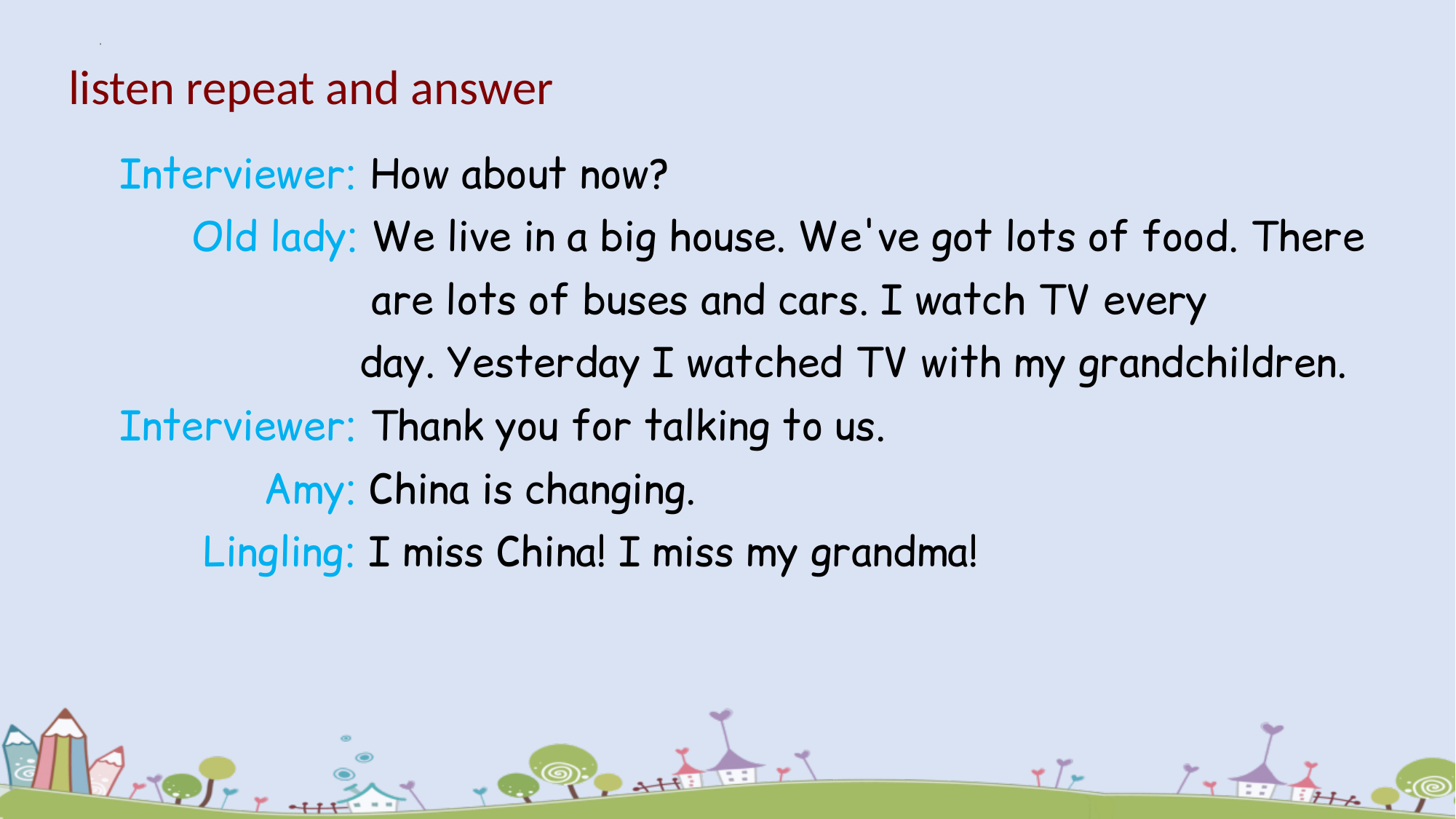

listen repeat and answer
Interviewer: How about now?
      Old lady: We live in a big house. We've got lots of food. There
                     are lots of buses and cars. I watch TV every
                    day. Yesterday I watched TV with my grandchildren.
Interviewer: Thank you for talking to us.
            Amy: China is changing.
       Lingling: I miss China! I miss my grandma!